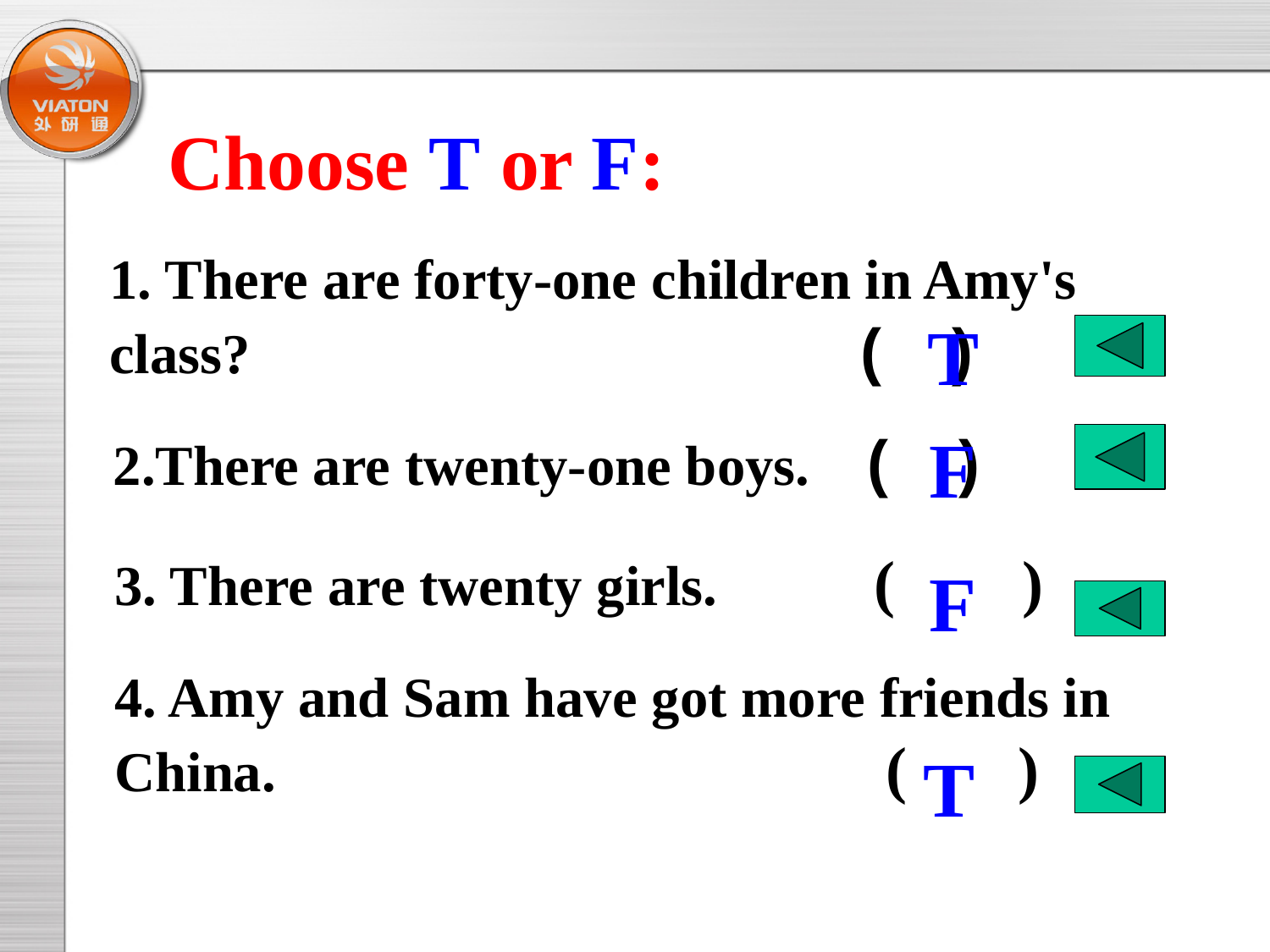

Choose T or F:
1. There are forty-one children in Amy's class?                                           (    )
T

F
2.There are twenty-one boys.    (    )

3. There are twenty girls.           (        )
F

4. Amy and Sam have got more friends in China.                                           (       )
T